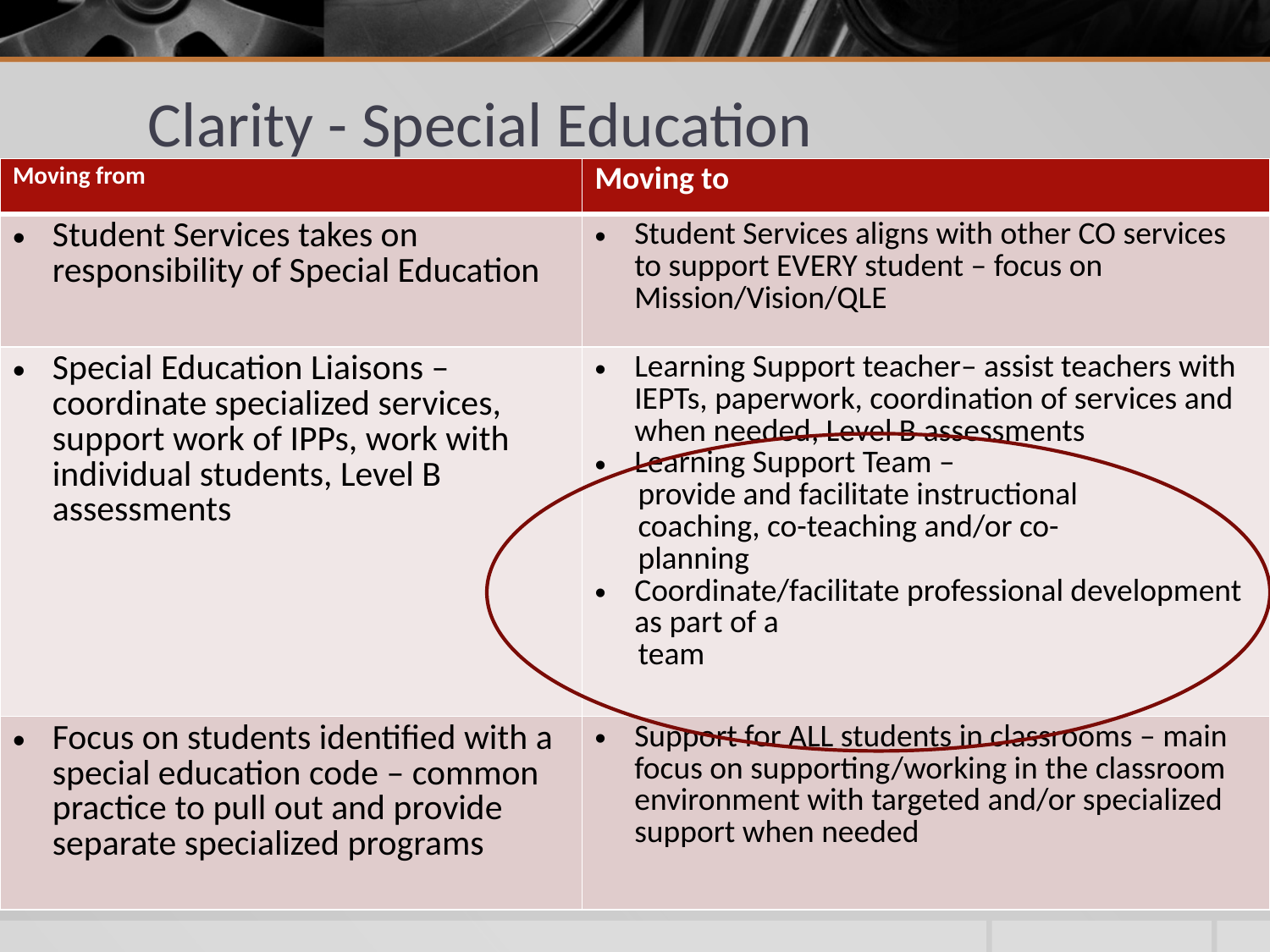

# Clarity - Special Education
| Moving from | Moving to |
| --- | --- |
| Student Services takes on responsibility of Special Education | Student Services aligns with other CO services to support EVERY student – focus on Mission/Vision/QLE |
| Special Education Liaisons – coordinate specialized services, support work of IPPs, work with individual students, Level B assessments | Learning Support teacher– assist teachers with IEPTs, paperwork, coordination of services and when needed, Level B assessments Learning Support Team – provide and facilitate instructional coaching, co-teaching and/or co- planning Coordinate/facilitate professional development as part of a team |
| Focus on students identified with a special education code – common practice to pull out and provide separate specialized programs | Support for ALL students in classrooms – main focus on supporting/working in the classroom environment with targeted and/or specialized support when needed |